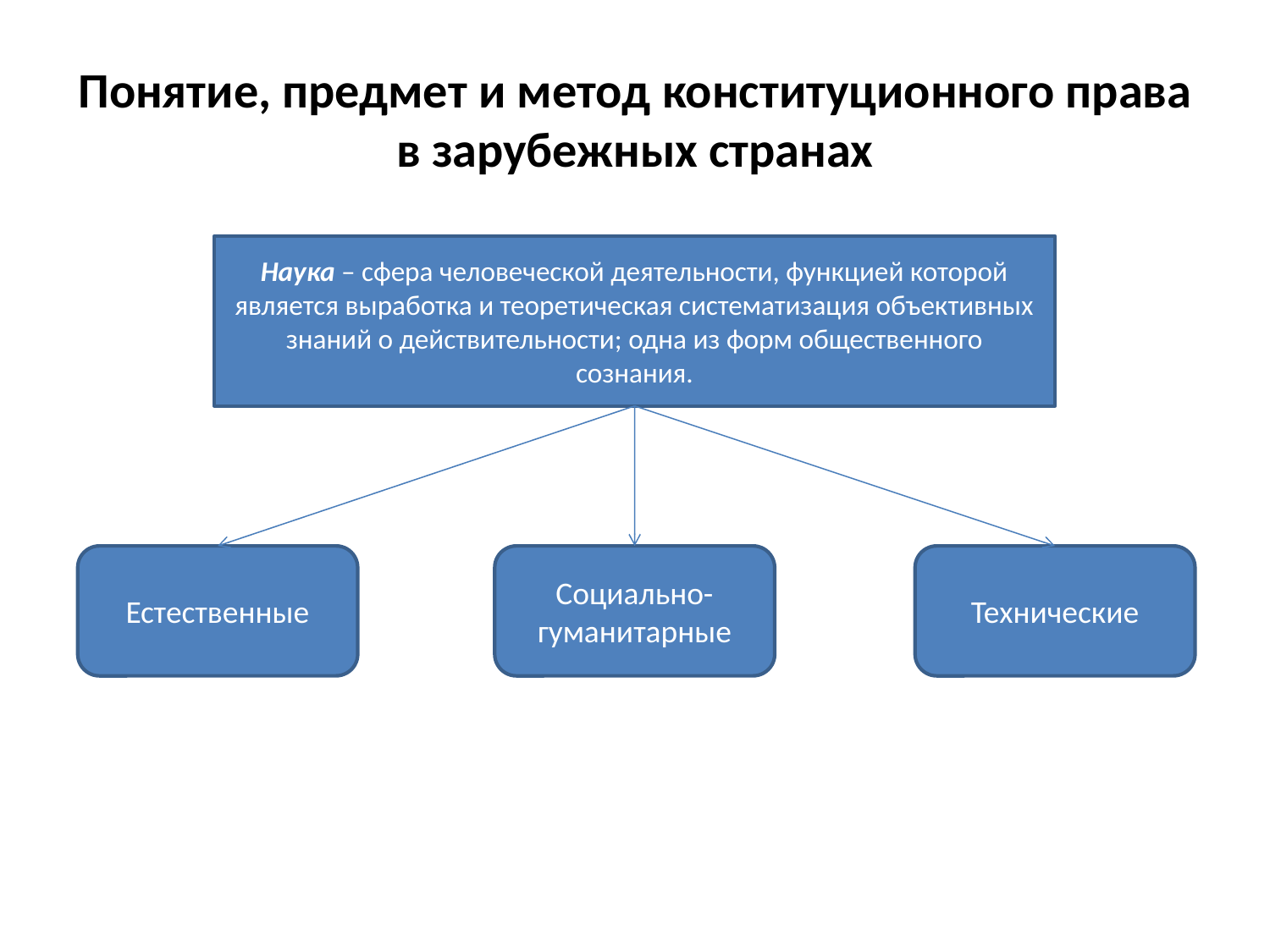

# Понятие, предмет и метод конституционного права в зарубежных странах
Наука – сфера человеческой деятельности, функцией которой является выработка и теоретическая систематизация объективных знаний о действительности; одна из форм общественного сознания.
Естественные
Социально-гуманитарные
Технические